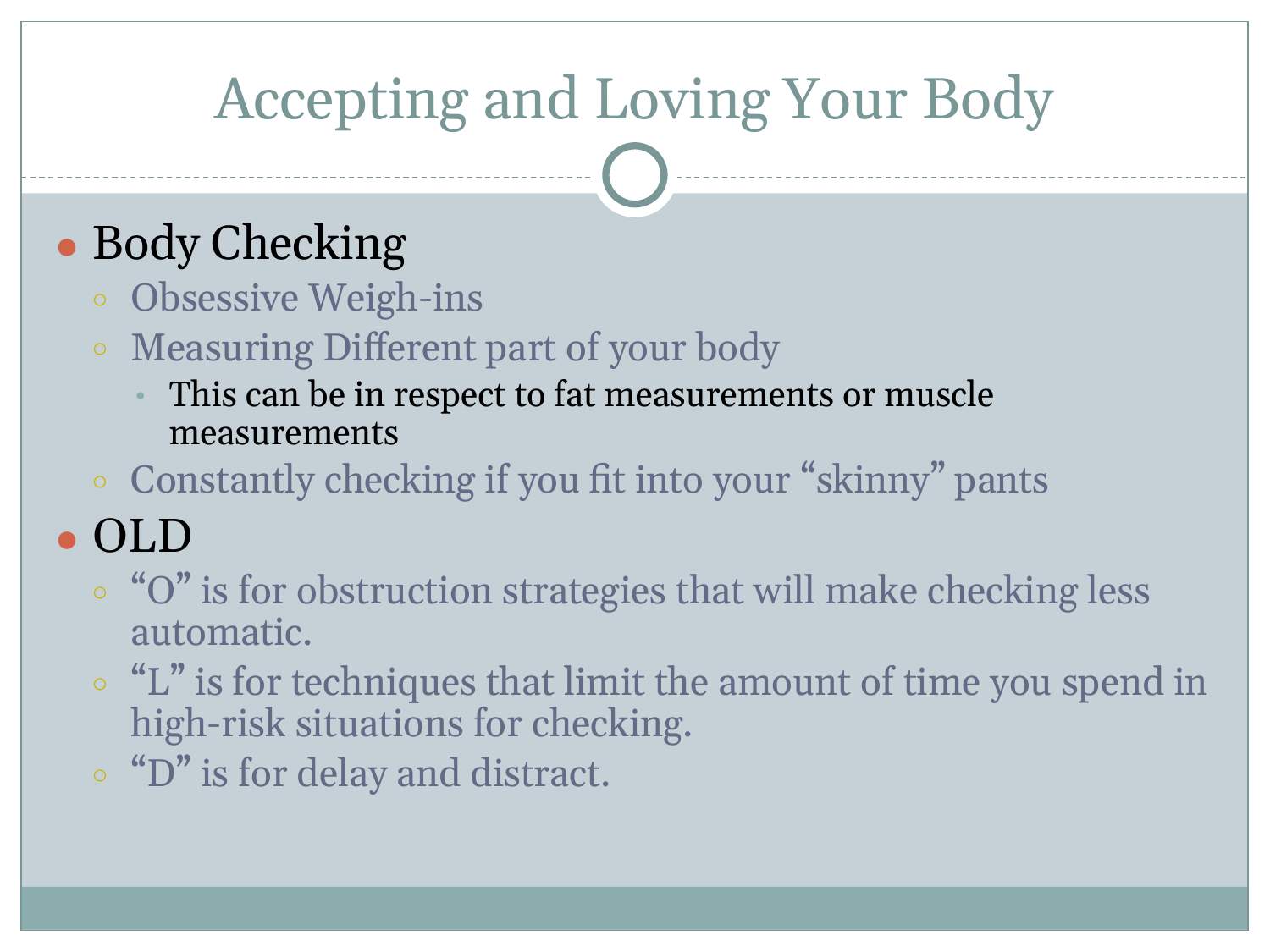

# Accepting and Loving Your Body
Body Checking
Obsessive Weigh-ins
Measuring Different part of your body
This can be in respect to fat measurements or muscle measurements
Constantly checking if you fit into your “skinny” pants
OLD
“O” is for obstruction strategies that will make checking less automatic.
“L” is for techniques that limit the amount of time you spend in high-risk situations for checking.
“D” is for delay and distract.